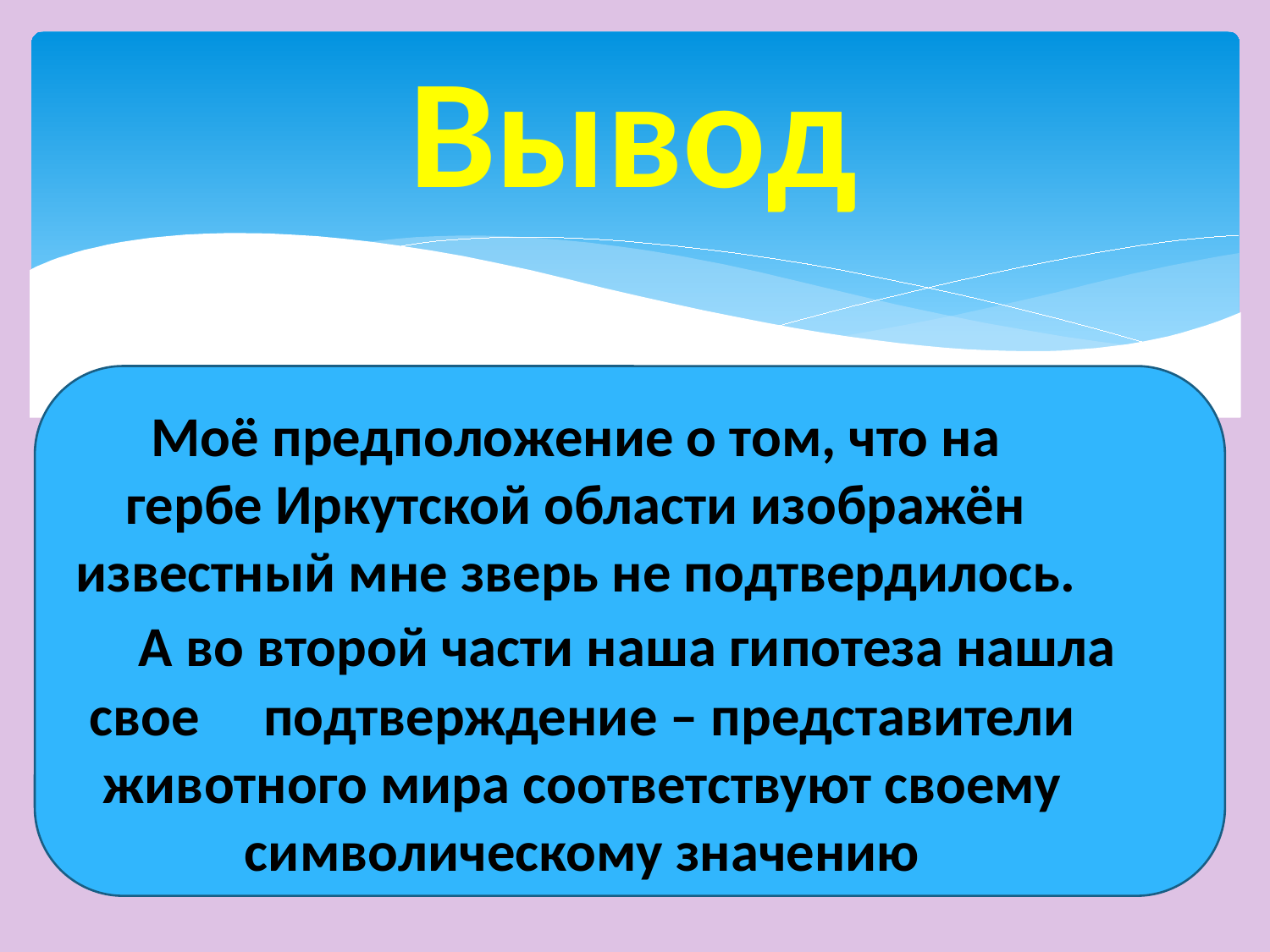

Вывод

Моё предположение о том, что на
гербе Иркутской области изображён
известный мне зверь не подтвердилось.
       А во второй части наша гипотеза нашла свое     подтверждение – представители
 животного мира соответствуют своему
символическому значению